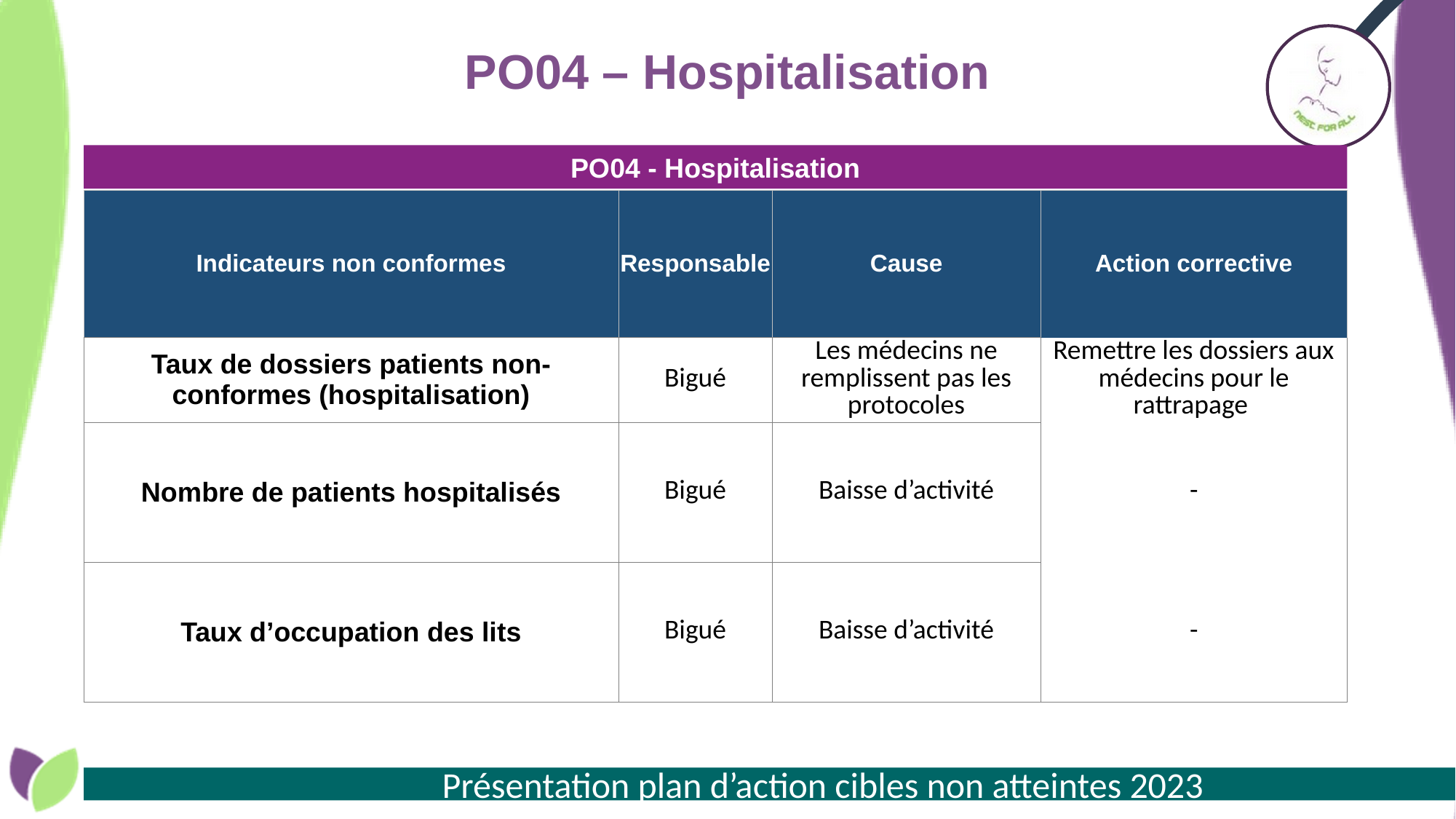

# PO04 – Hospitalisation
PO04 - Hospitalisation
| Indicateurs non conformes | Responsable | Cause | Action corrective |
| --- | --- | --- | --- |
| Taux de dossiers patients non-conformes (hospitalisation) | Bigué | Les médecins ne remplissent pas les protocoles | Remettre les dossiers aux médecins pour le rattrapage |
| Nombre de patients hospitalisés | Bigué | Baisse d’activité | - |
| Taux d’occupation des lits | Bigué | Baisse d’activité | - |
 Présentation plan d’action cibles non atteintes 2023